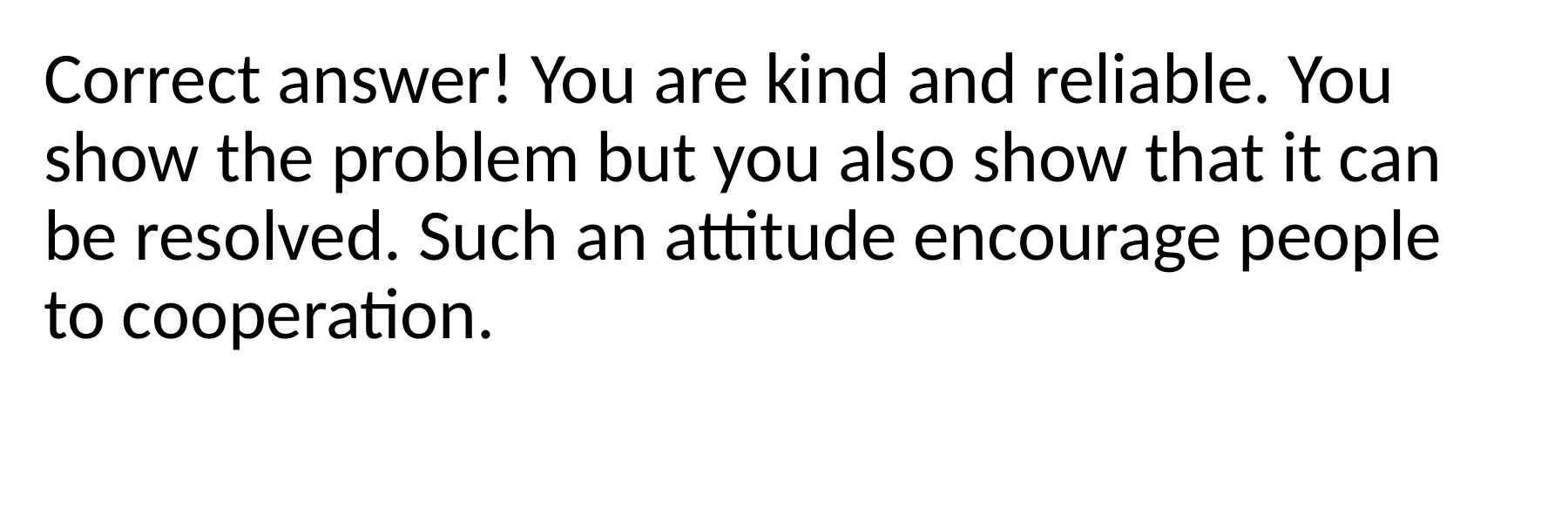

Correct answer! You are kind and reliable. You show the problem but you also show that it can be resolved. Such an attitude encourage people to cooperation.